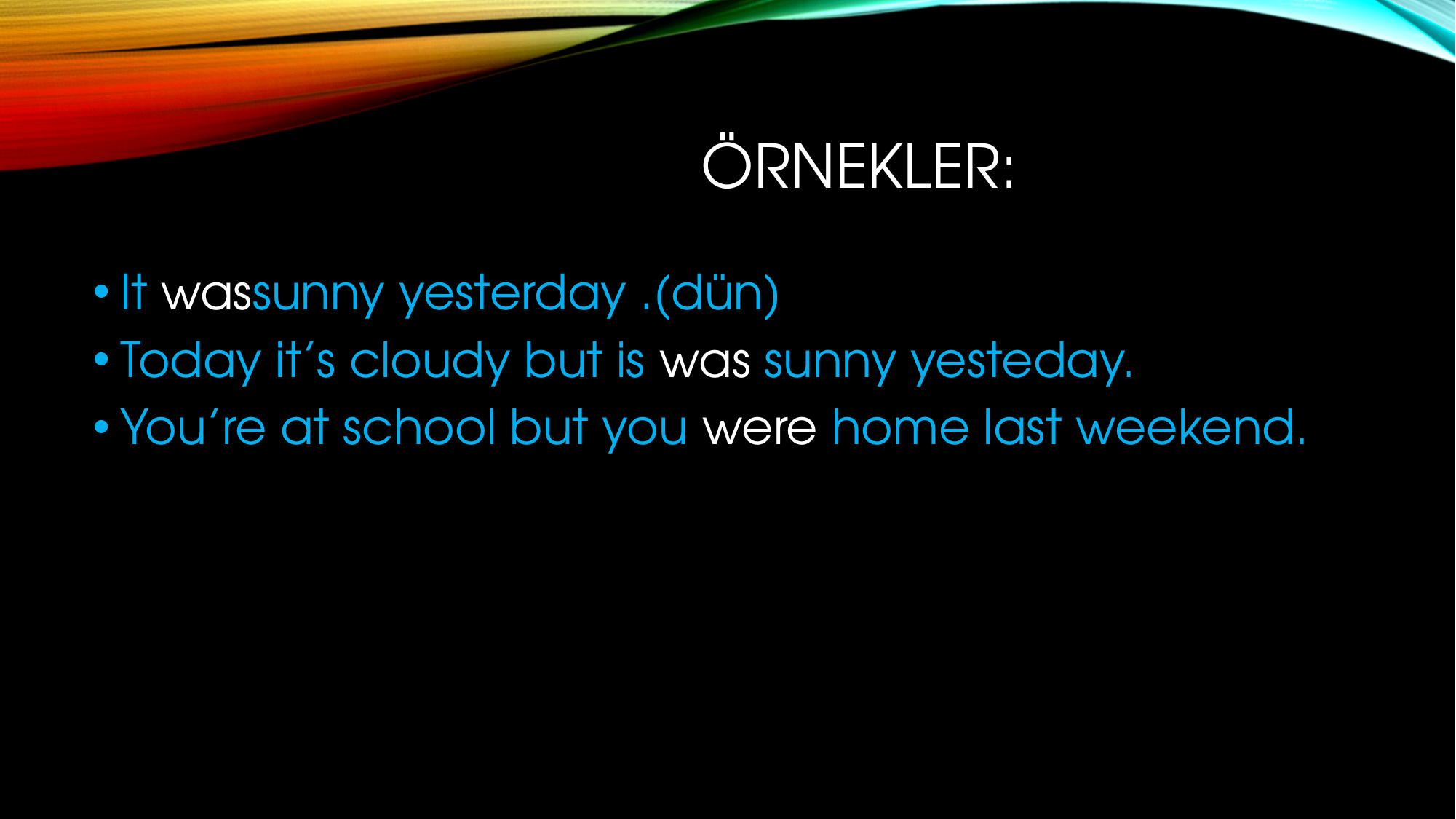

# ÖRNEKLER:
It wassunny yesterday .(dün)
Today it’s cloudy but is was sunny yesteday.
You’re at school but you were home last weekend.